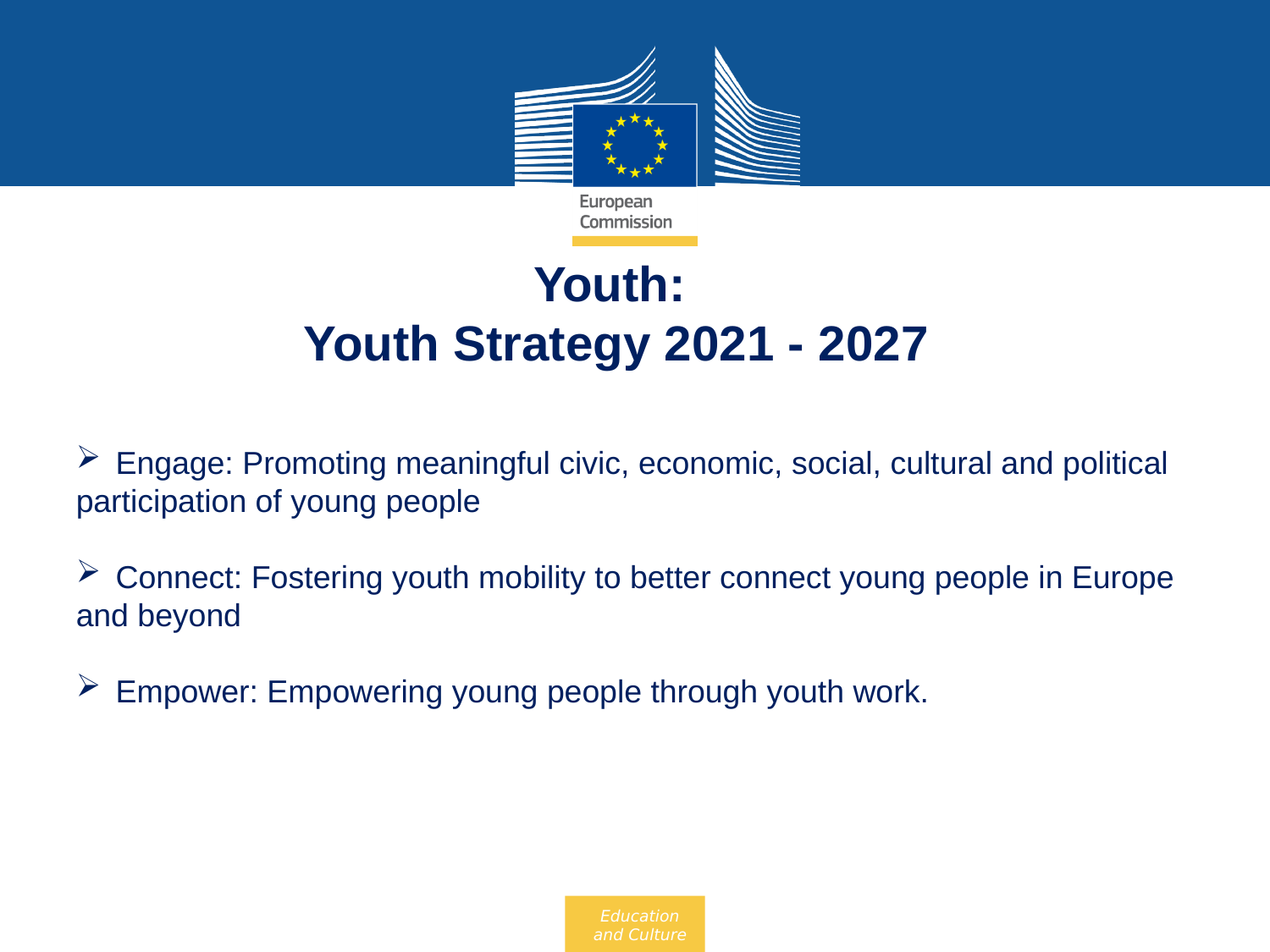

# Youth: Youth Strategy 2021 - 2027
Engage: Promoting meaningful civic, economic, social, cultural and political
participation of young people

Connect: Fostering youth mobility to better connect young people in Europe
and beyond

Empower: Empowering young people through youth work.